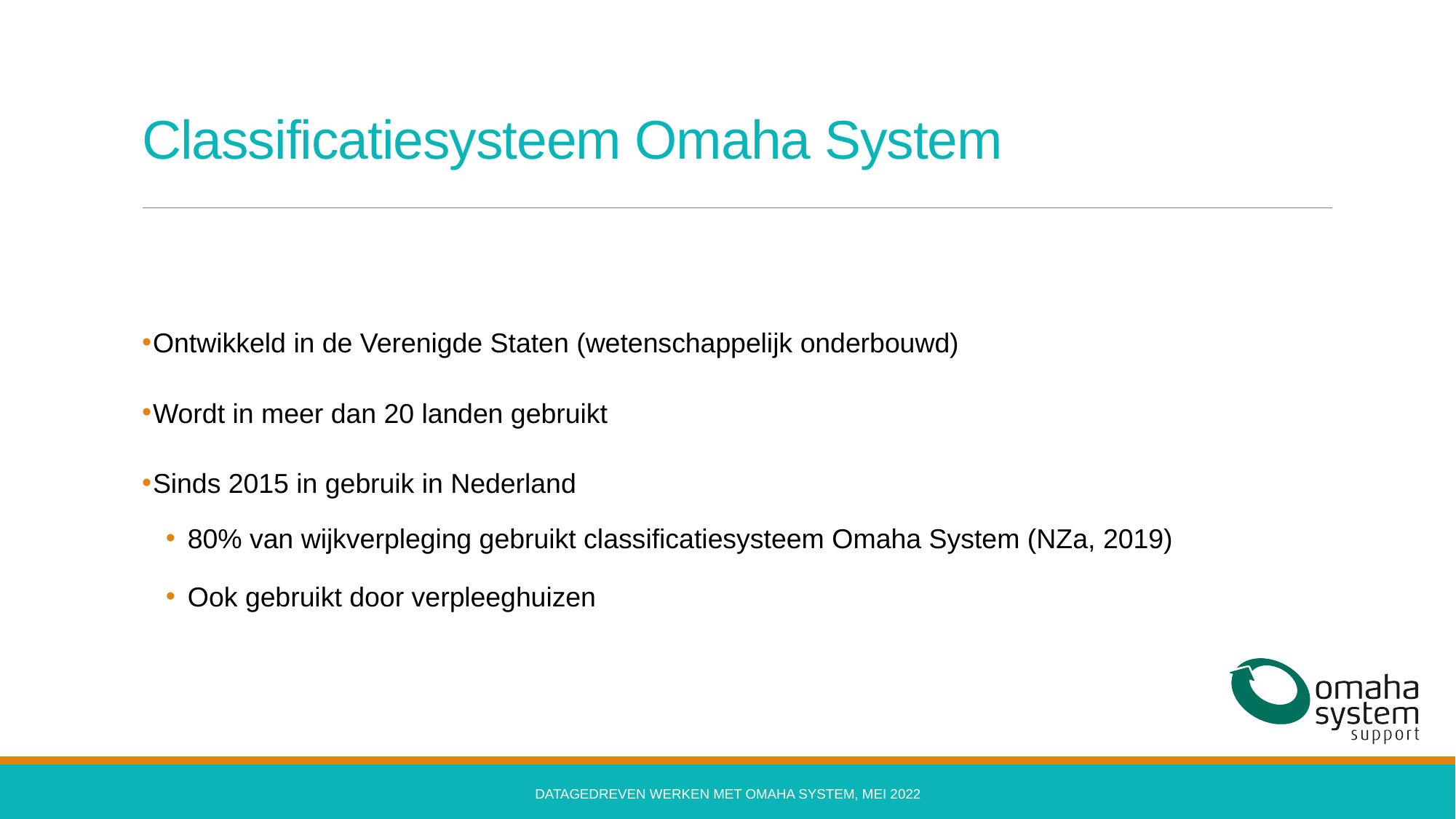

# Classificatiesysteem Omaha System
Ontwikkeld in de Verenigde Staten (wetenschappelijk onderbouwd)
Wordt in meer dan 20 landen gebruikt
Sinds 2015 in gebruik in Nederland
80% van wijkverpleging gebruikt classificatiesysteem Omaha System (NZa, 2019)
Ook gebruikt door verpleeghuizen
Datagedreven werken met Omaha System, mei 2022